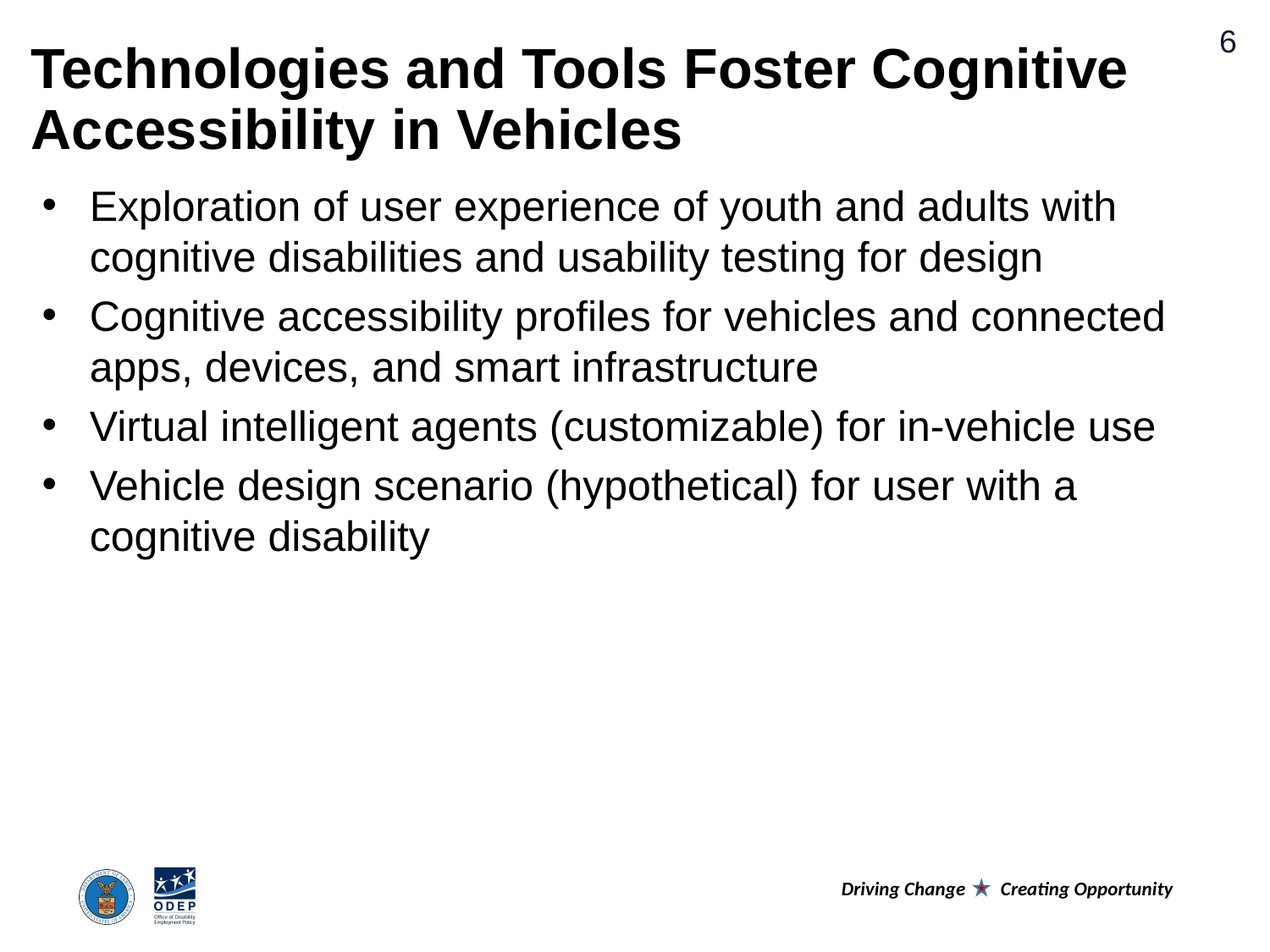

Technologies and Tools Foster Cognitive Accessibility in Vehicles

Exploration of user experience of youth and adults with cognitive disabilities and usability testing for design
Cognitive accessibility profiles for vehicles and connected apps, devices, and smart infrastructure
Virtual intelligent agents (customizable) for in-vehicle use
Vehicle design scenario (hypothetical) for user with a cognitive disability